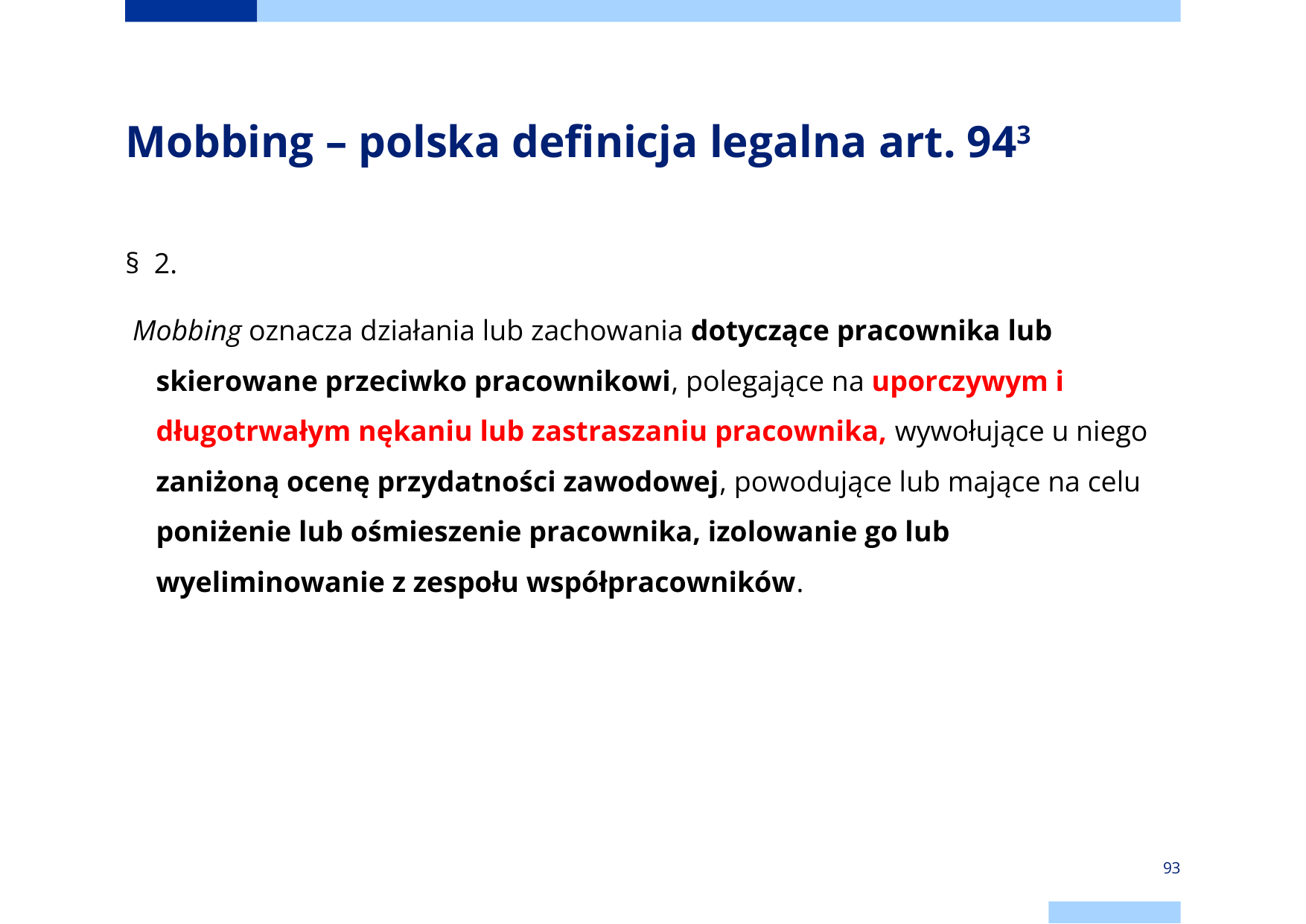

# Mobbing – polska definicja legalna art. 943
§  2.
 Mobbing oznacza działania lub zachowania dotyczące pracownika lub skierowane przeciwko pracownikowi, polegające na uporczywym i długotrwałym nękaniu lub zastraszaniu pracownika, wywołujące u niego zaniżoną ocenę przydatności zawodowej, powodujące lub mające na celu poniżenie lub ośmieszenie pracownika, izolowanie go lub wyeliminowanie z zespołu współpracowników.
93